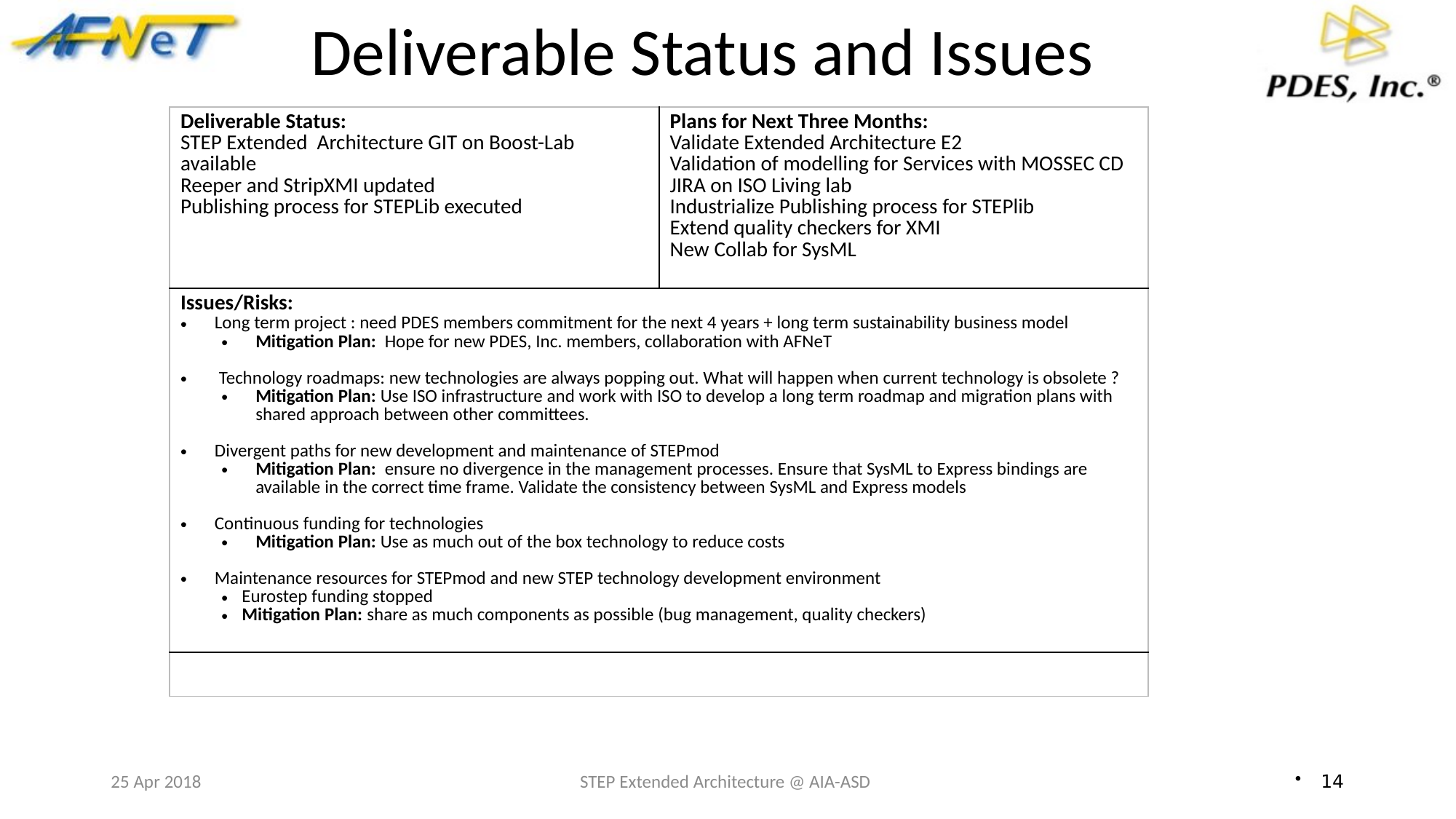

# Deliverable Status and Issues
| Deliverable Status: STEP Extended Architecture GIT on Boost-Lab available Reeper and StripXMI updated Publishing process for STEPLib executed | Plans for Next Three Months: Validate Extended Architecture E2 Validation of modelling for Services with MOSSEC CD JIRA on ISO Living lab Industrialize Publishing process for STEPlib Extend quality checkers for XMI New Collab for SysML |
| --- | --- |
| Issues/Risks: Long term project : need PDES members commitment for the next 4 years + long term sustainability business model Mitigation Plan: Hope for new PDES, Inc. members, collaboration with AFNeT  Technology roadmaps: new technologies are always popping out. What will happen when current technology is obsolete ? Mitigation Plan: Use ISO infrastructure and work with ISO to develop a long term roadmap and migration plans with shared approach between other committees. Divergent paths for new development and maintenance of STEPmod Mitigation Plan: ensure no divergence in the management processes. Ensure that SysML to Express bindings are available in the correct time frame. Validate the consistency between SysML and Express models Continuous funding for technologies Mitigation Plan: Use as much out of the box technology to reduce costs Maintenance resources for STEPmod and new STEP technology development environment Eurostep funding stopped Mitigation Plan: share as much components as possible (bug management, quality checkers) |  |
|  |  |
25 Apr 2018
STEP Extended Architecture @ AIA-ASD
14